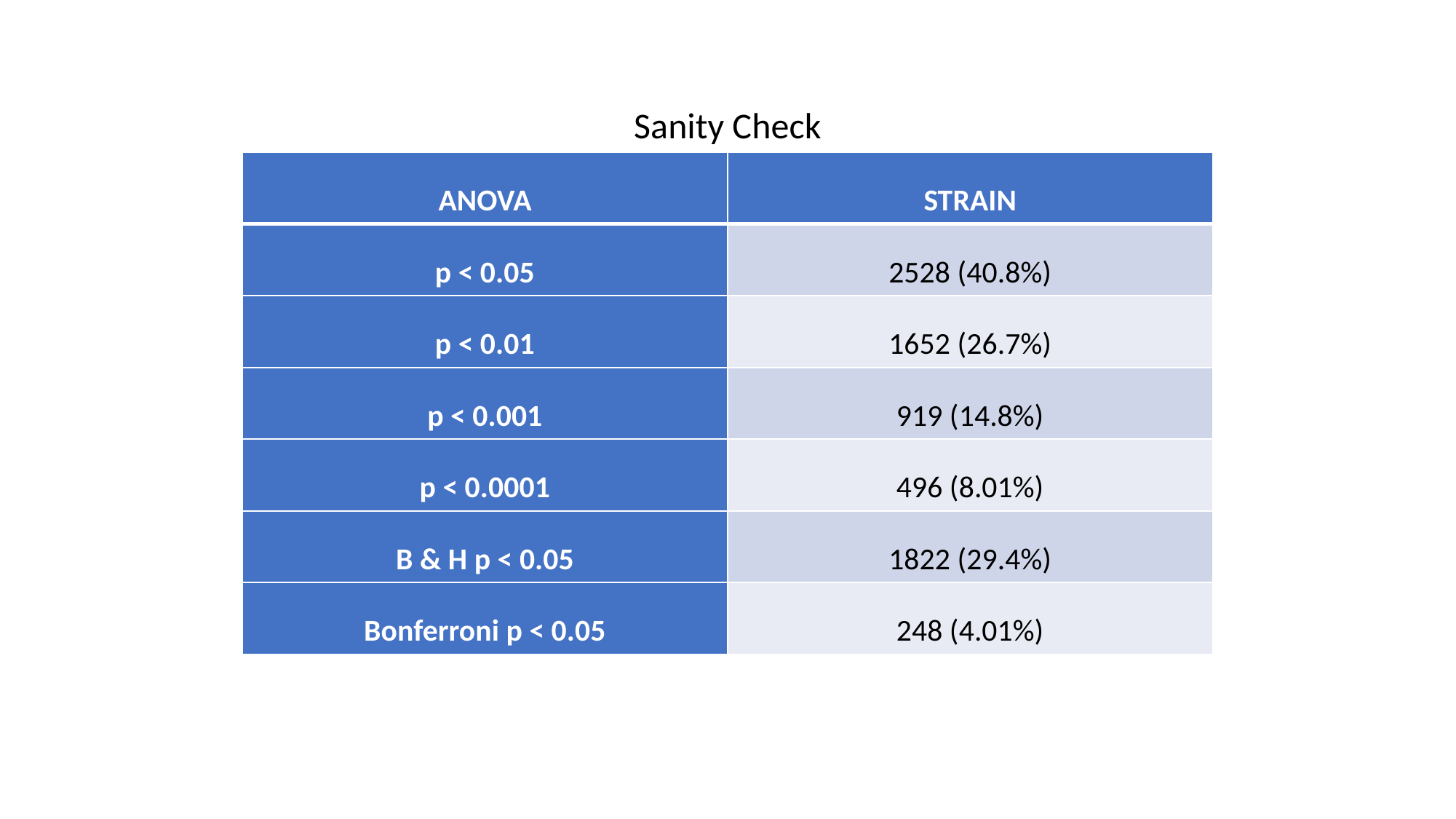

Sanity Check
| ANOVA | STRAIN |
| --- | --- |
| p < 0.05 | 2528 (40.8%) |
| p < 0.01 | 1652 (26.7%) |
| p < 0.001 | 919 (14.8%) |
| p < 0.0001 | 496 (8.01%) |
| B & H p < 0.05 | 1822 (29.4%) |
| Bonferroni p < 0.05 | 248 (4.01%) |